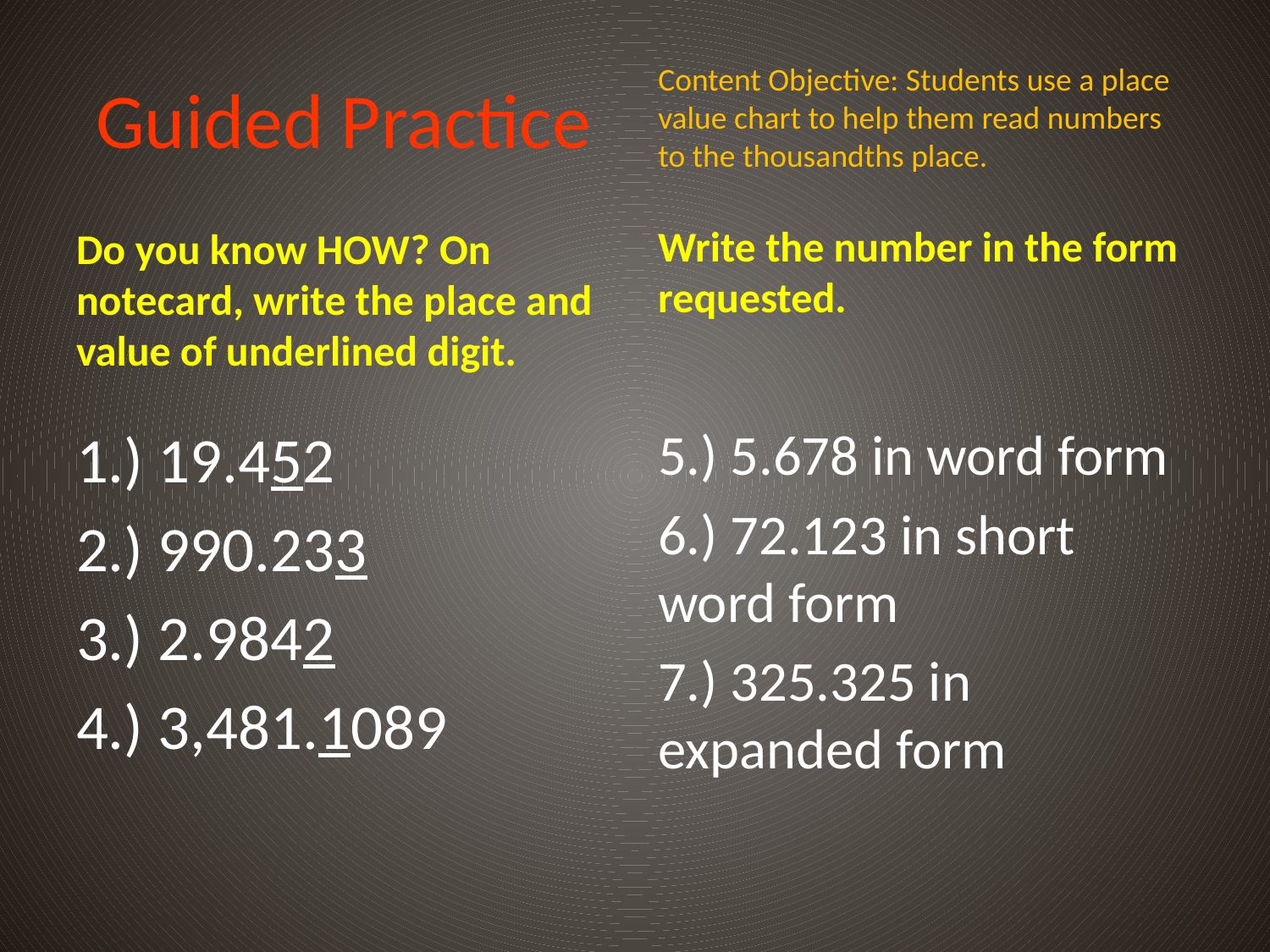

# Guided Practice
Content Objective: Students use a place value chart to help them read numbers to the thousandths place.
Do you know HOW? On notecard, write the place and value of underlined digit.
Write the number in the form requested.
1.) 19.452
2.) 990.233
3.) 2.9842
4.) 3,481.1089
5.) 5.678 in word form
6.) 72.123 in short word form
7.) 325.325 in expanded form